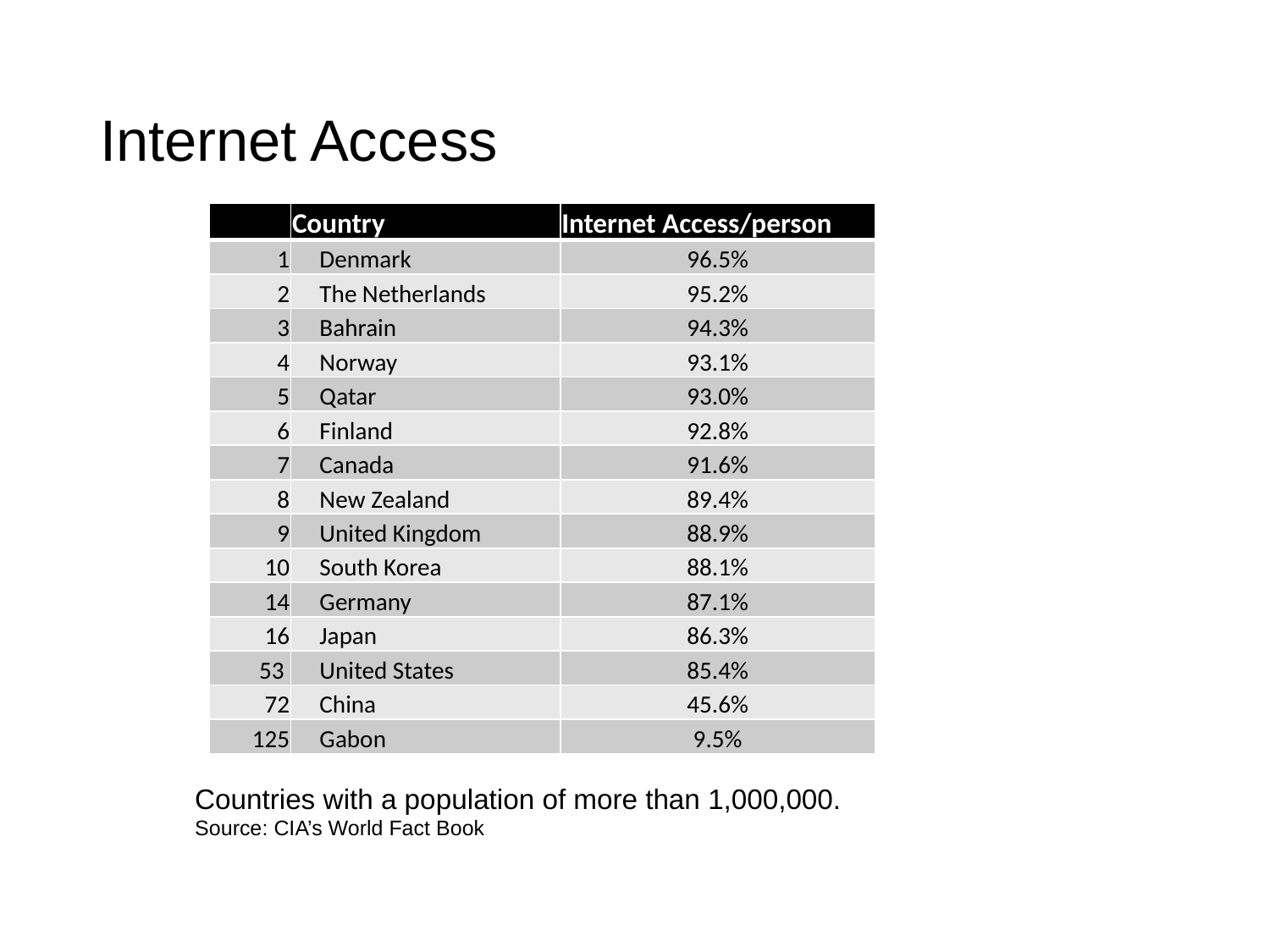

# Internet Access
|  | Country | Internet Access/person |
| --- | --- | --- |
| 1 | Denmark | 96.5% |
| 2 | The Netherlands | 95.2% |
| 3 | Bahrain | 94.3% |
| 4 | Norway | 93.1% |
| 5 | Qatar | 93.0% |
| 6 | Finland | 92.8% |
| 7 | Canada | 91.6% |
| 8 | New Zealand | 89.4% |
| 9 | United Kingdom | 88.9% |
| 10 | South Korea | 88.1% |
| 14 | Germany | 87.1% |
| 16 | Japan | 86.3% |
| 53 | United States | 85.4% |
| 72 | China | 45.6% |
| 125 | Gabon | 9.5% |
Countries with a population of more than 1,000,000.
Source: CIA’s World Fact Book